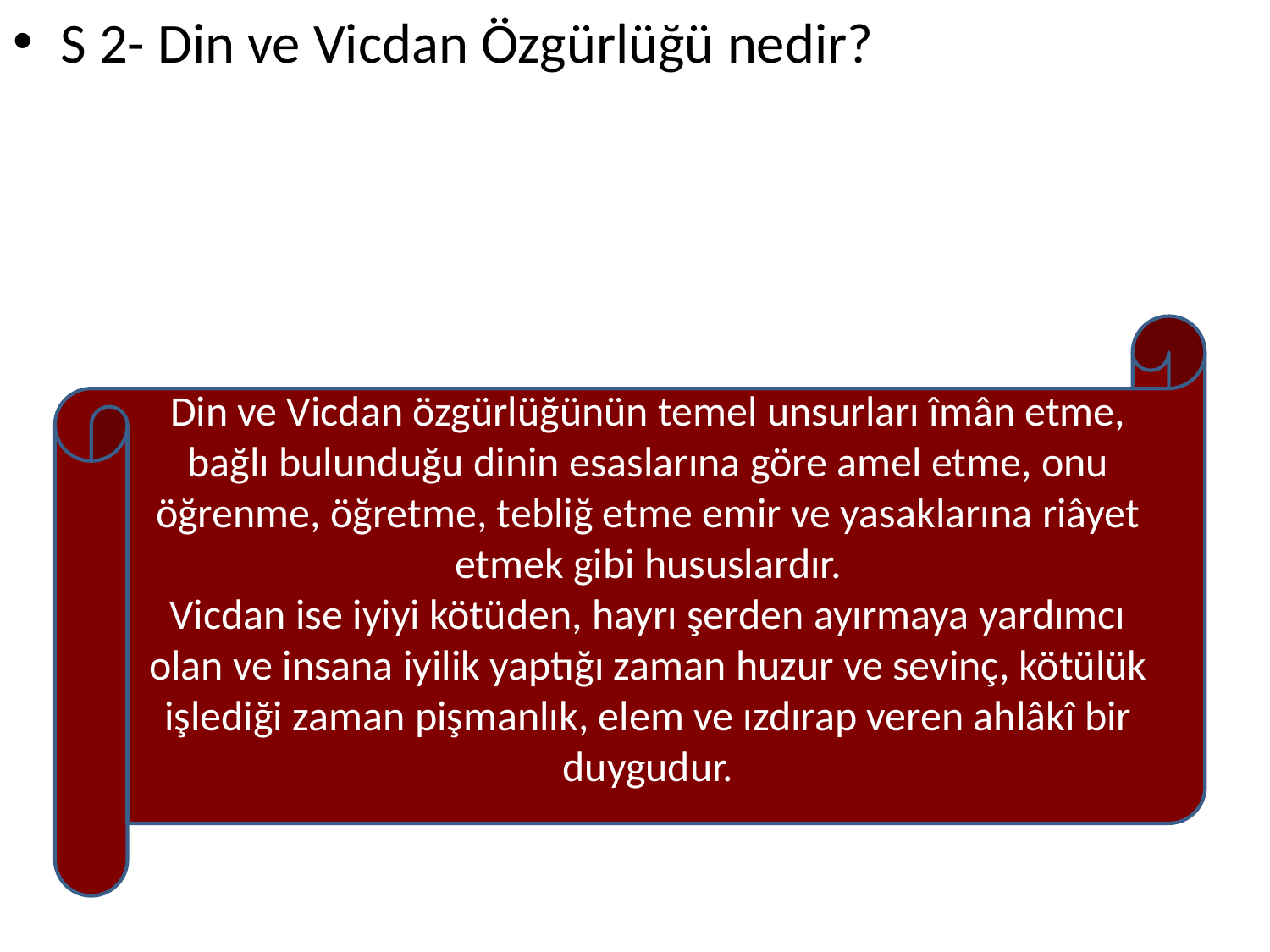

S 2- Din ve Vicdan Özgürlüğü nedir?
Din ve Vicdan özgürlüğünün temel unsurları îmân etme, bağlı bulunduğu dinin esaslarına göre amel etme, onu öğrenme, öğretme, tebliğ etme emir ve yasaklarına riâyet etmek gibi hususlardır.
Vicdan ise iyiyi kötüden, hayrı şerden ayırmaya yardımcı olan ve insana iyilik yaptığı zaman huzur ve sevinç, kötülük işlediği zaman pişmanlık, elem ve ızdırap veren ahlâkî bir duygudur.